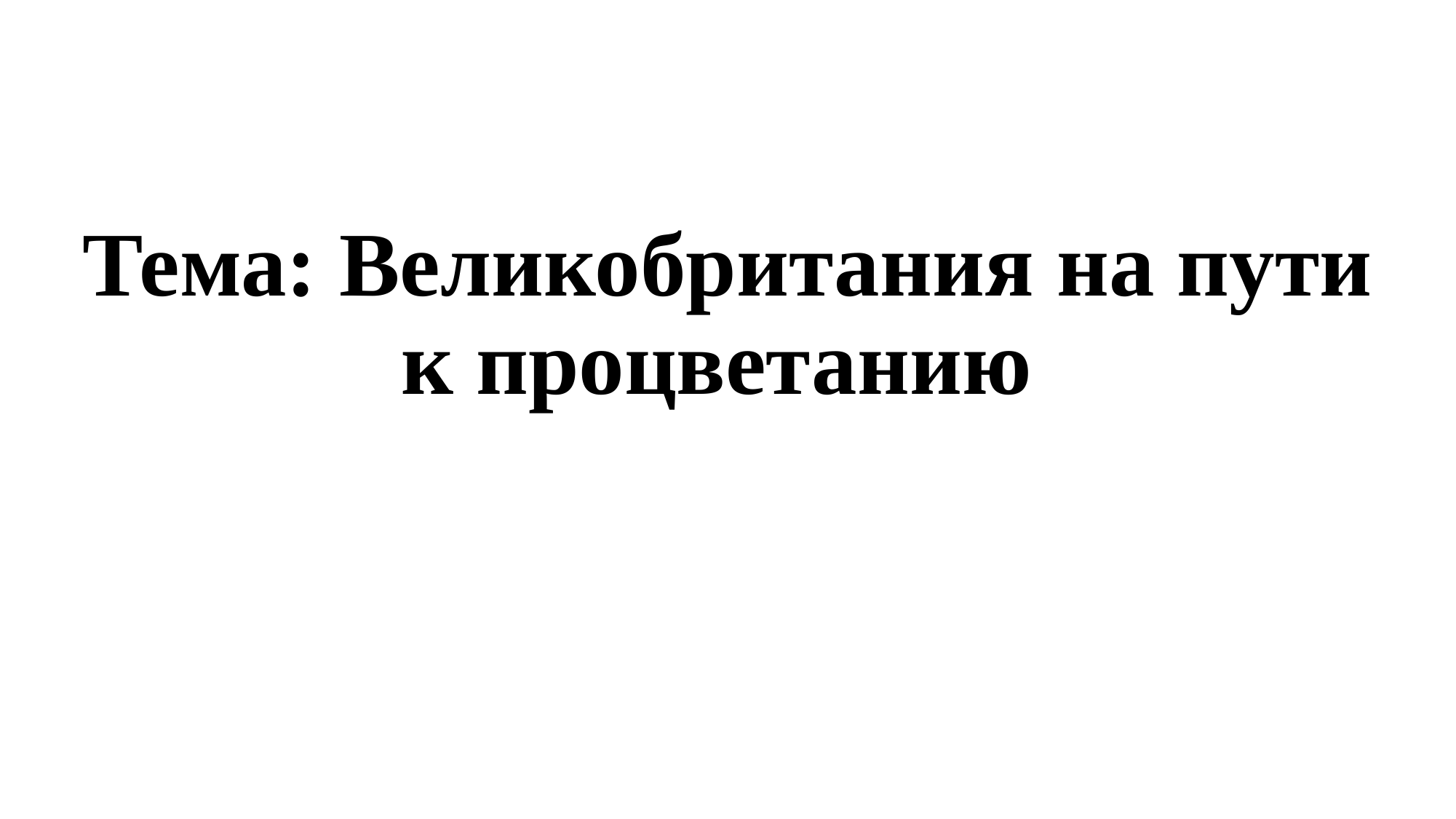

# Тема: Великобритания на пути к процветанию